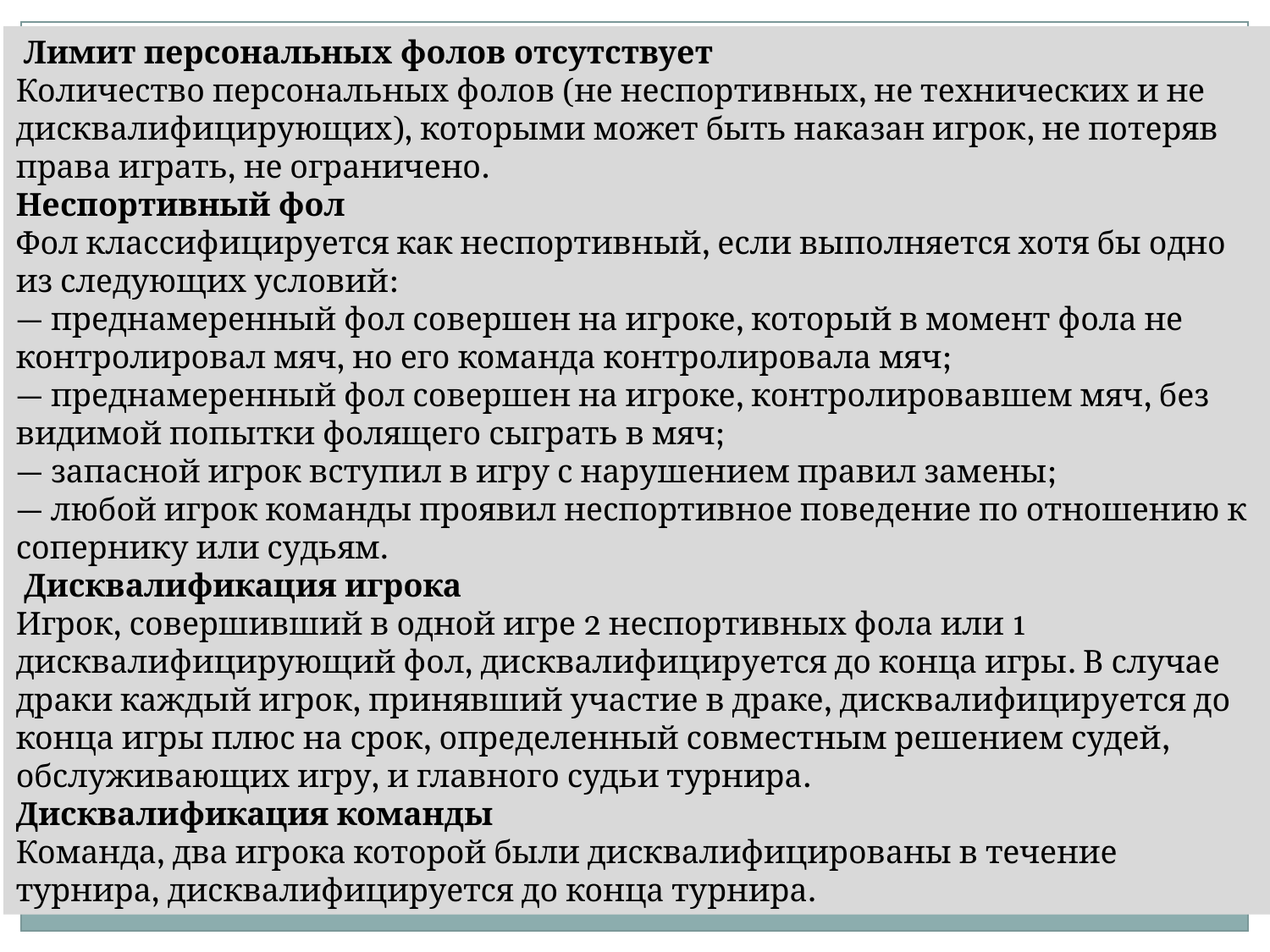

Лимит персональных фолов отсутствует
Количество персональных фолов (не неспортивных, не технических и не дисквалифицирующих), которыми может быть наказан игрок, не потеряв права играть, не ограничено.
Неспортивный фол
Фол классифицируется как неспортивный, если выполняется хотя бы одно из следующих условий:
— преднамеренный фол совершен на игроке, который в момент фола не контролировал мяч, но его команда контролировала мяч;
— преднамеренный фол совершен на игроке, контролировавшем мяч, без видимой попытки фолящего сыграть в мяч;
— запасной игрок вступил в игру с нарушением правил замены;
— любой игрок команды проявил неспортивное поведение по отношению к сопернику или судьям.
 Дисквалификация игрока
Игрок, совершивший в одной игре 2 неспортивных фола или 1 дисквалифицирующий фол, дисквалифицируется до конца игры. В случае драки каждый игрок, принявший участие в драке, дисквалифицируется до конца игры плюс на срок, определенный совместным решением судей, обслуживающих игру, и главного судьи турнира.
Дисквалификация команды
Команда, два игрока которой были дисквалифицированы в течение турнира, дисквалифицируется до конца турнира.